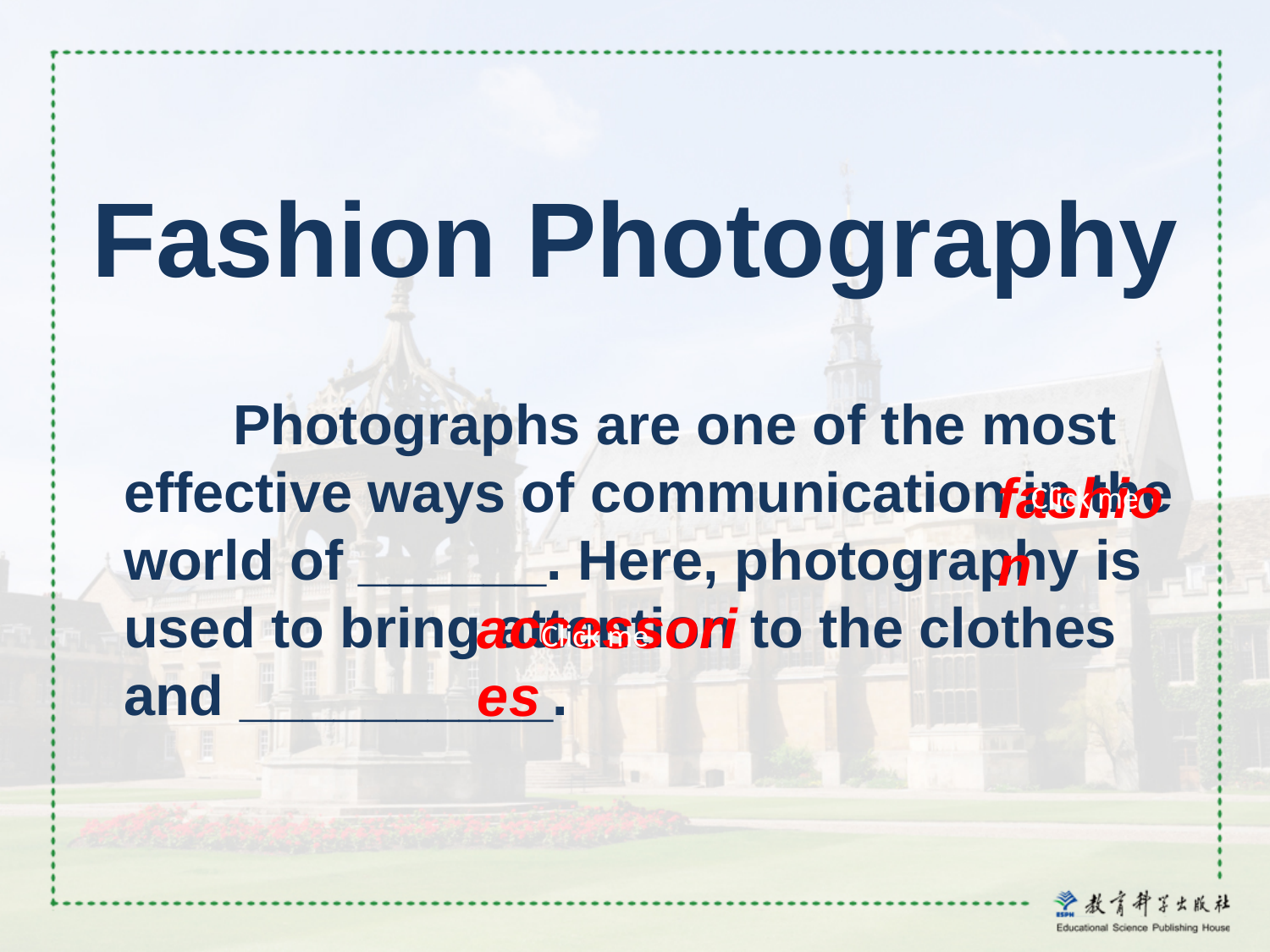

Fashion Photography

          Photographs are one of the most effective ways of communication in the world of ______. Here, photography is used to bring attention to the clothes and __________.

fashion
Click me
accessories
Click me